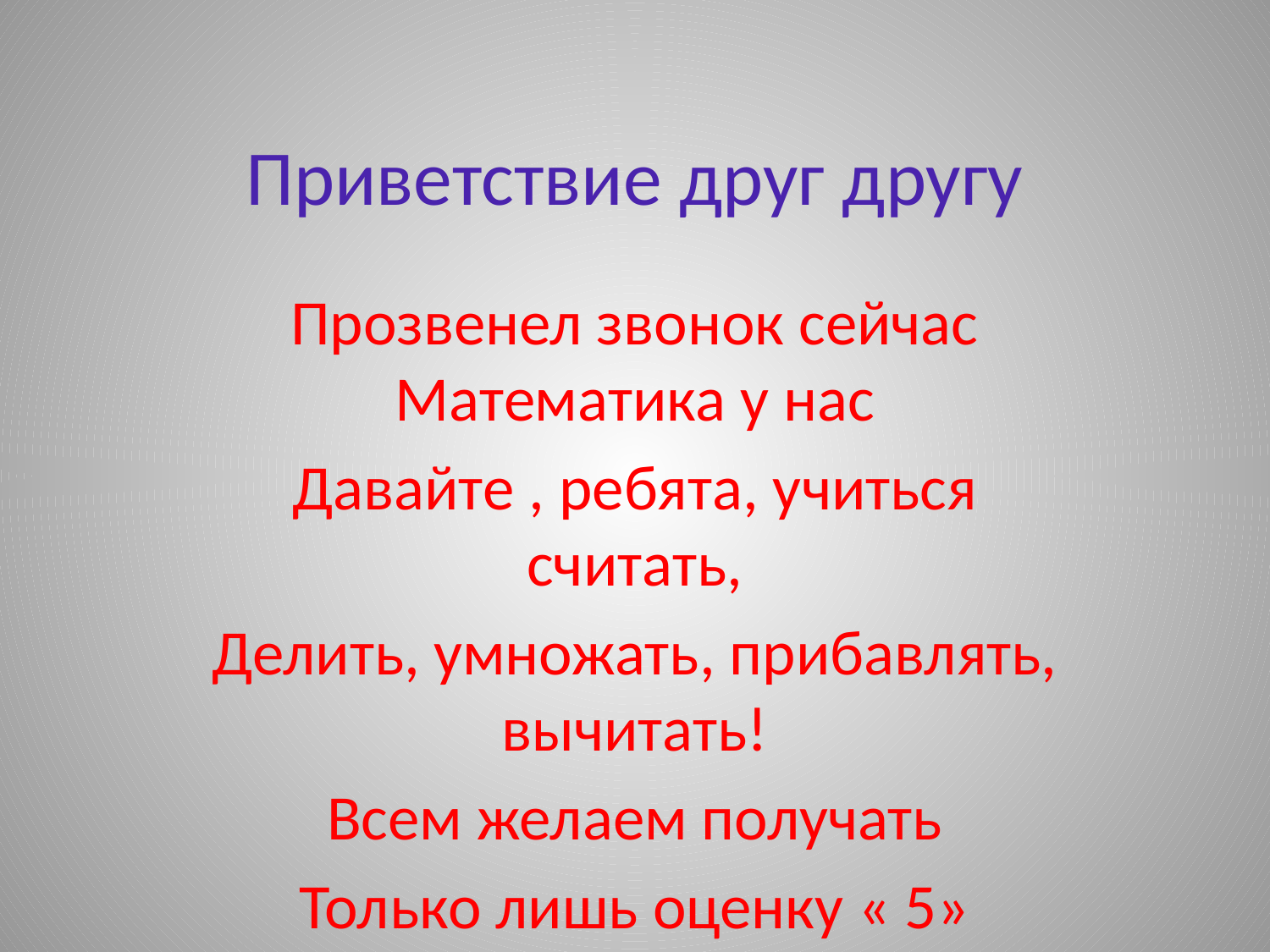

# Приветствие друг другу
Прозвенел звонок сейчас Математика у нас
Давайте , ребята, учиться считать,
Делить, умножать, прибавлять, вычитать!
Всем желаем получать
Только лишь оценку « 5»